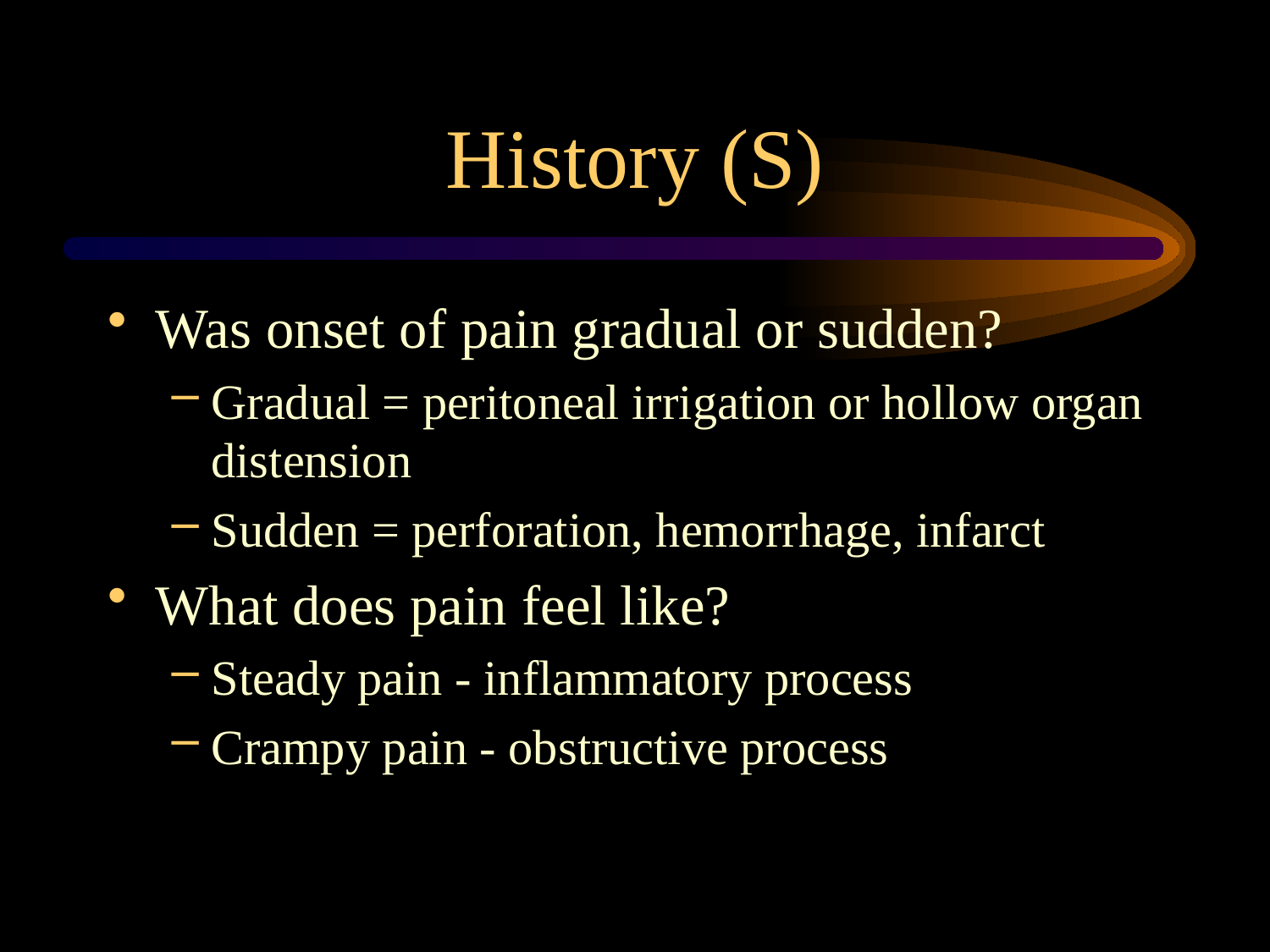

# History (S)
Was onset of pain gradual or sudden?
Gradual = peritoneal irrigation or hollow organ distension
Sudden = perforation, hemorrhage, infarct
What does pain feel like?
Steady pain - inflammatory process
Crampy pain - obstructive process